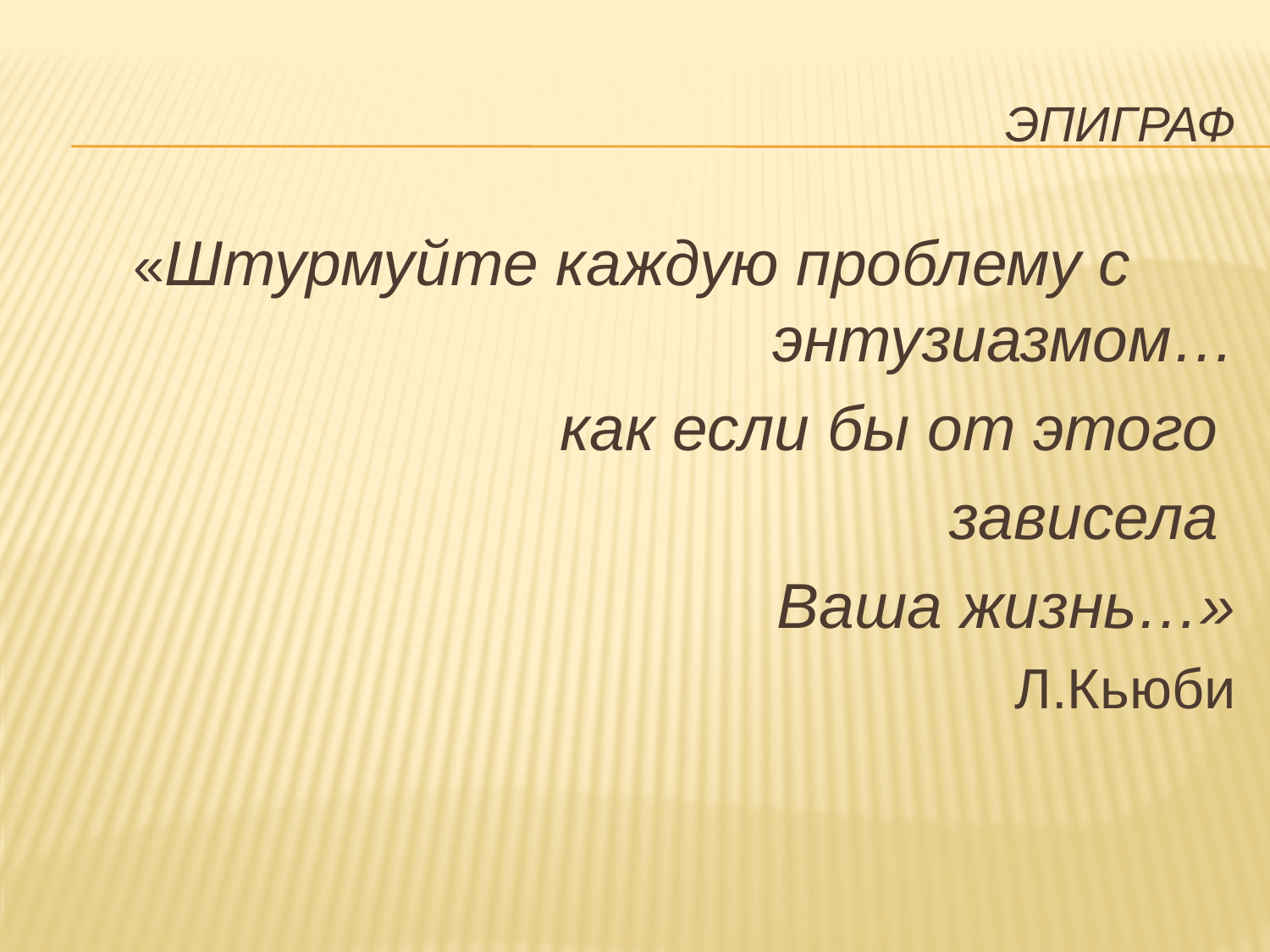

# Эпиграф
    «Штурмуйте каждую проблему с                       энтузиазмом…
как если бы от этого
зависела
Ваша жизнь…»
Л.Кьюби